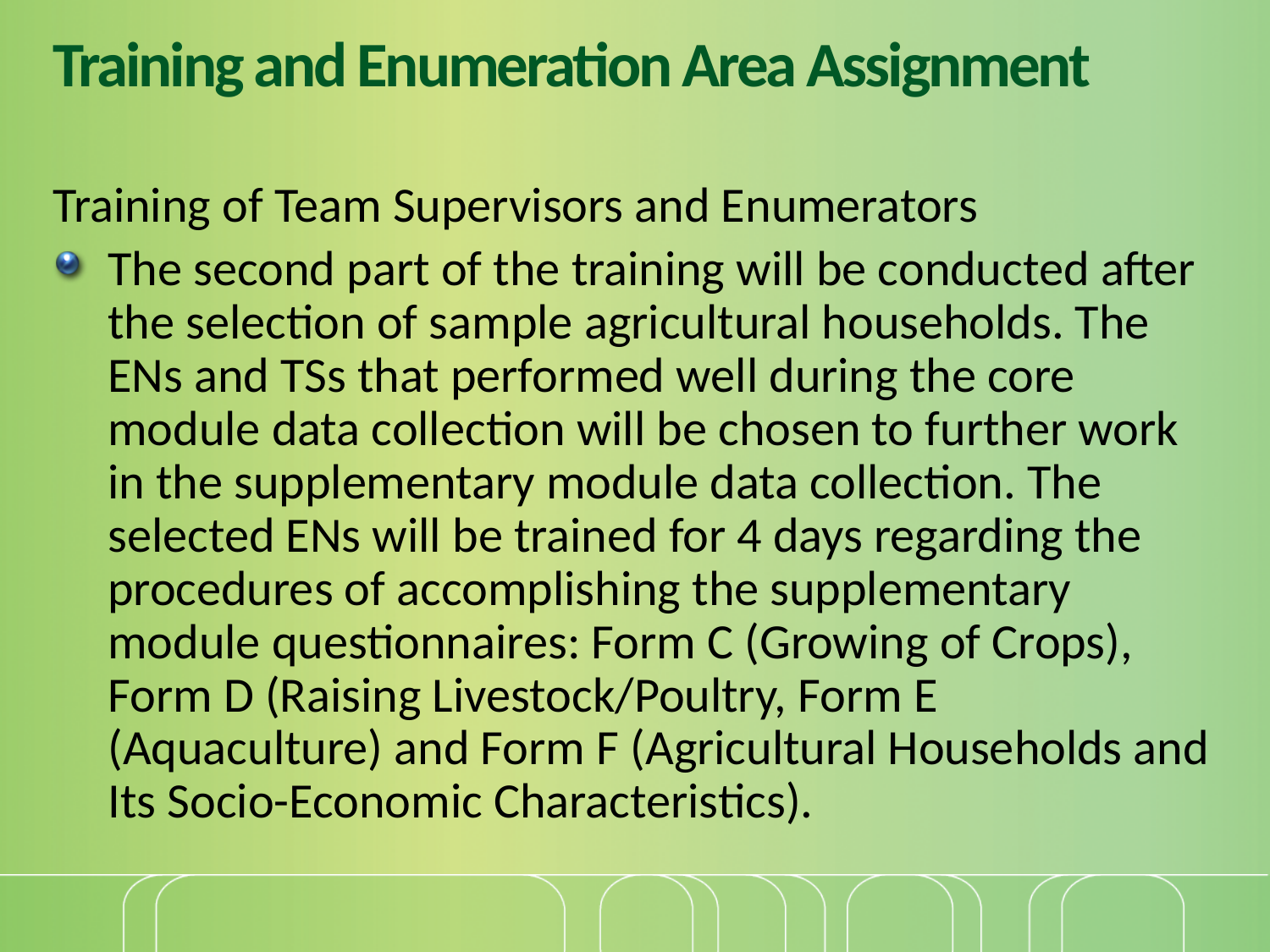

# Training and Enumeration Area Assignment
Training of Team Supervisors and Enumerators
The second part of the training will be conducted after the selection of sample agricultural households. The ENs and TSs that performed well during the core module data collection will be chosen to further work in the supplementary module data collection. The selected ENs will be trained for 4 days regarding the procedures of accomplishing the supplementary module questionnaires: Form C (Growing of Crops), Form D (Raising Livestock/Poultry, Form E (Aquaculture) and Form F (Agricultural Households and Its Socio-Economic Characteristics).